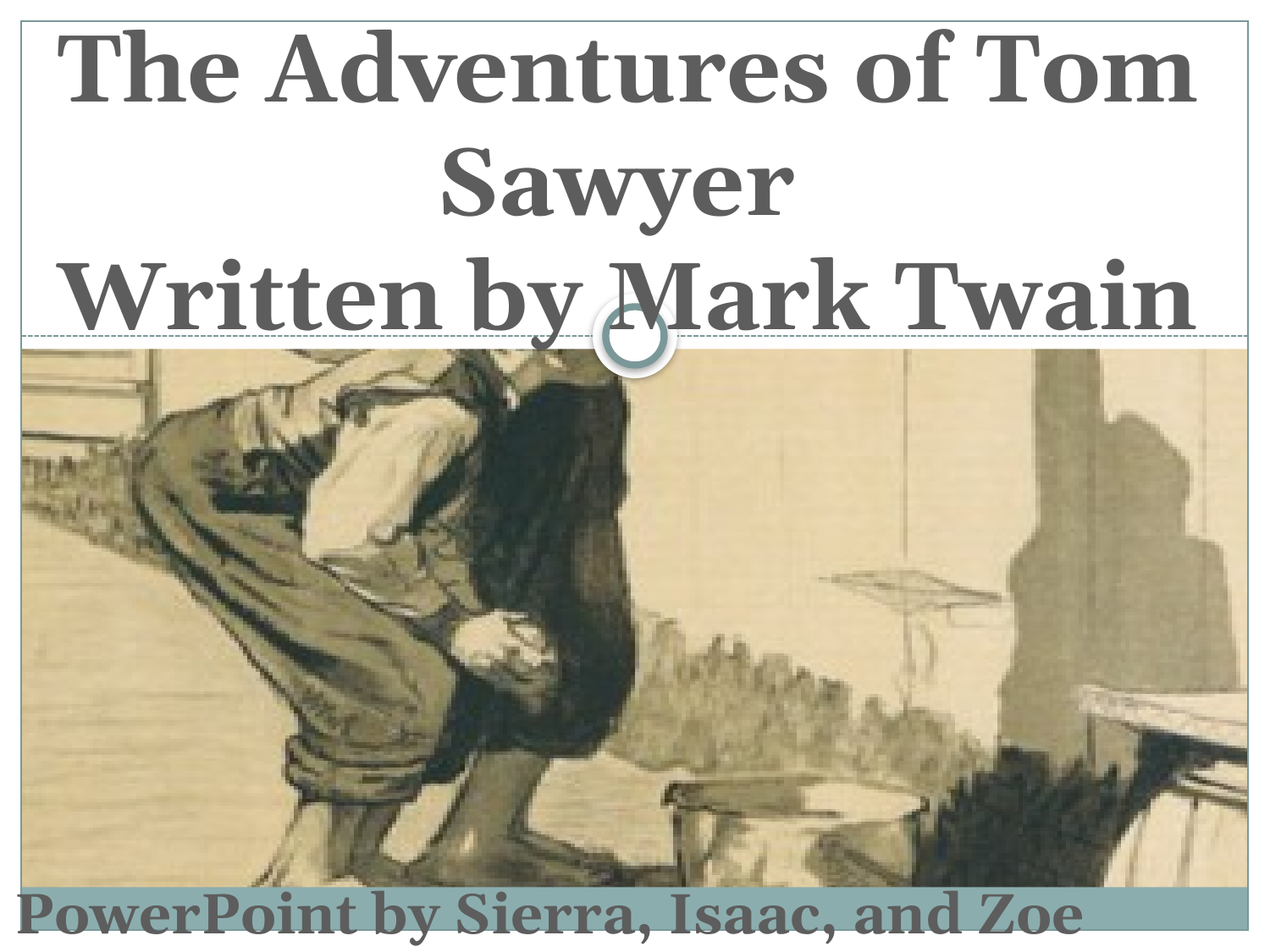

The Adventures of Tom Sawyer
Written by Mark Twain
PowerPoint by Sierra, Isaac, and Zoe